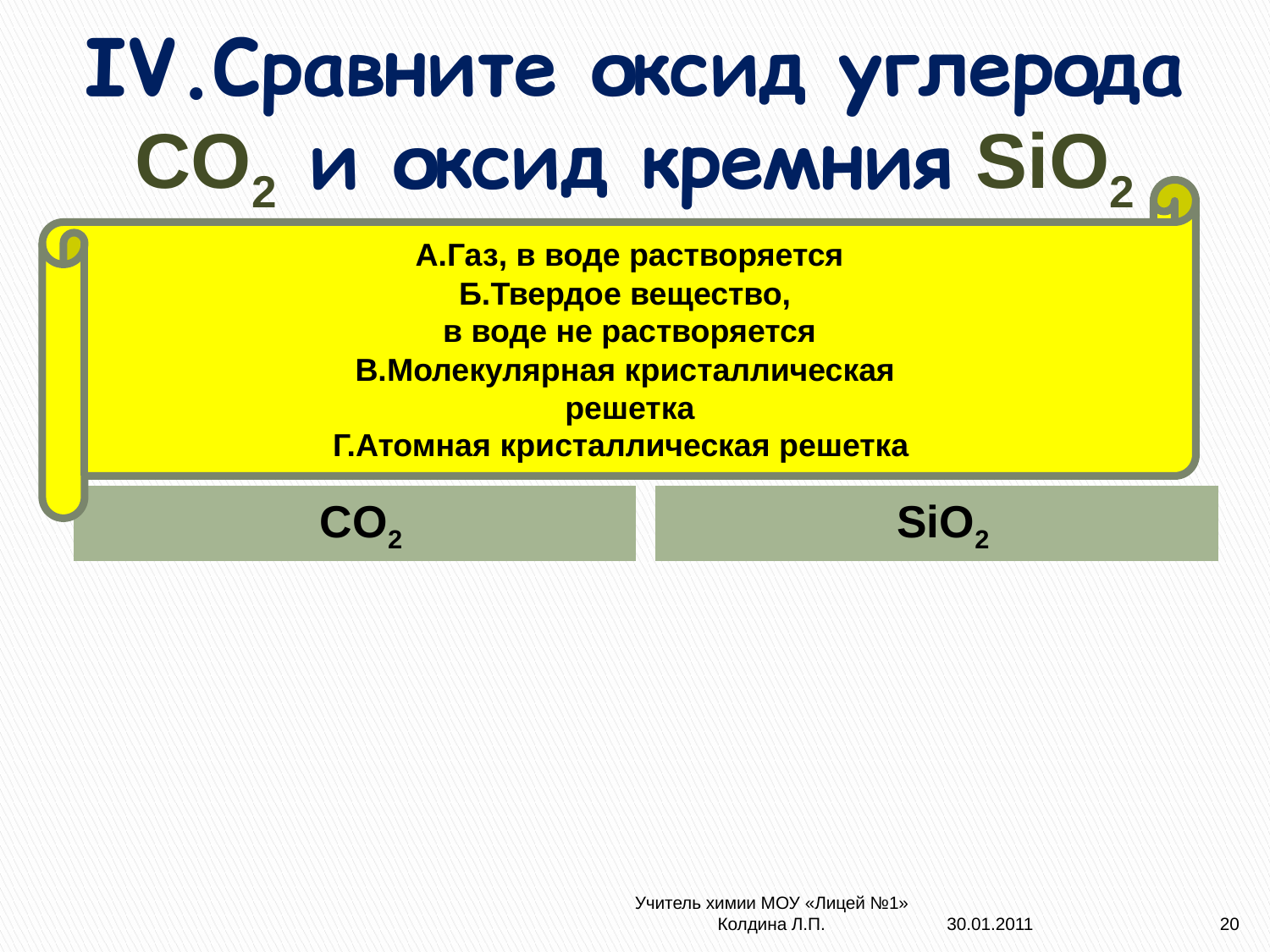

# IV.Сравните оксид углерода CO2 и оксид кремния SiO2

А.Газ, в воде растворяется
Б.Твердое вещество,
в воде не растворяется
В.Молекулярная кристаллическая
решетка
Г.Атомная кристаллическая решетка

CO2
SiO2

Учитель химии МОУ «Лицей №1» Колдина Л.П.
30.01.2011
20